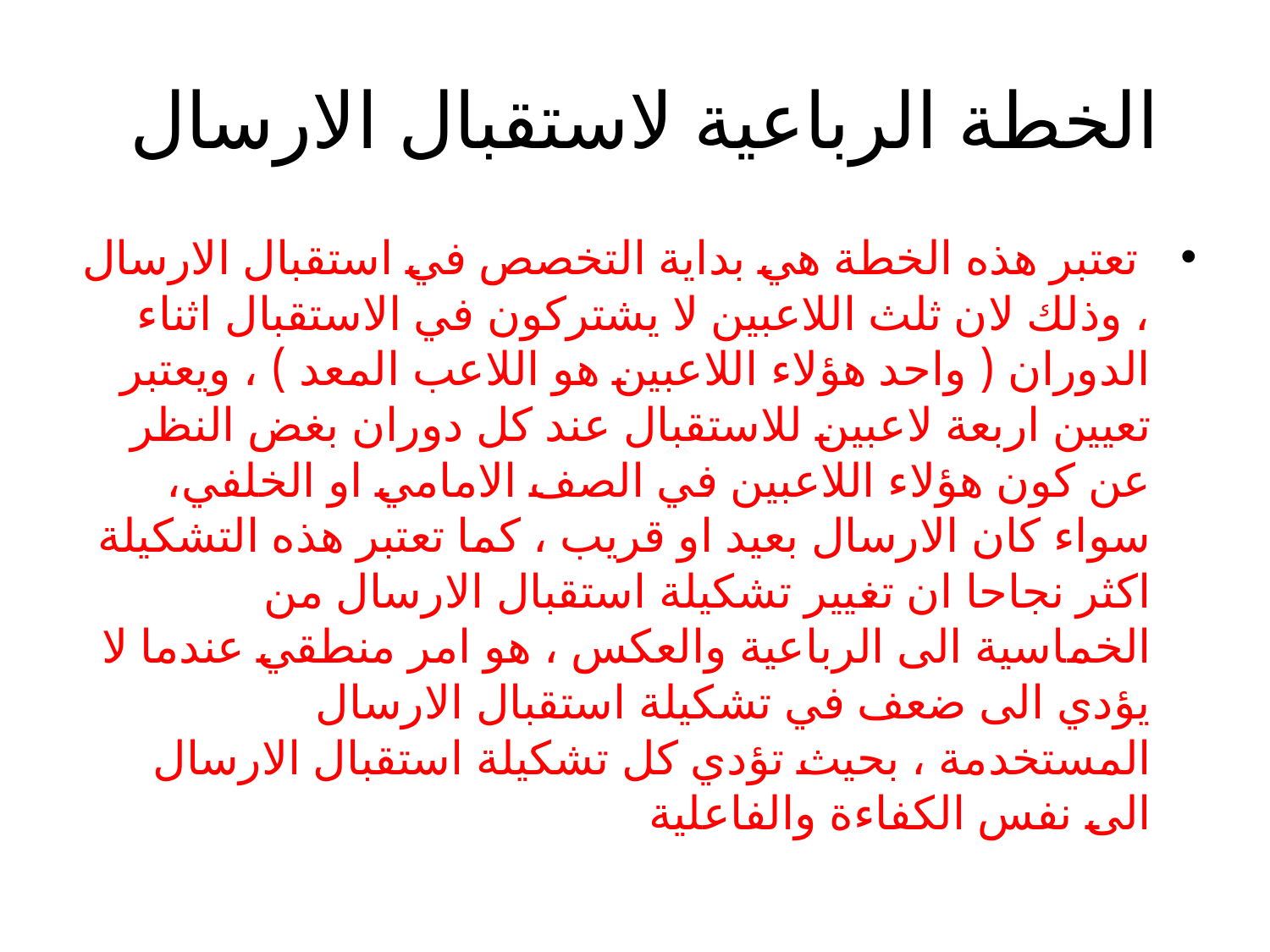

# الخطة الرباعية لاستقبال الارسال
 تعتبر هذه الخطة هي بداية التخصص في استقبال الارسال ، وذلك لان ثلث اللاعبين لا يشتركون في الاستقبال اثناء الدوران ( واحد هؤلاء اللاعبين هو اللاعب المعد ) ، ويعتبر تعيين اربعة لاعبين للاستقبال عند كل دوران بغض النظر عن كون هؤلاء اللاعبين في الصف الامامي او الخلفي، سواء كان الارسال بعيد او قريب ، كما تعتبر هذه التشكيلة اكثر نجاحا ان تغيير تشكيلة استقبال الارسال من الخماسية الى الرباعية والعكس ، هو امر منطقي عندما لا يؤدي الى ضعف في تشكيلة استقبال الارسال المستخدمة ، بحيث تؤدي كل تشكيلة استقبال الارسال الى نفس الكفاءة والفاعلية